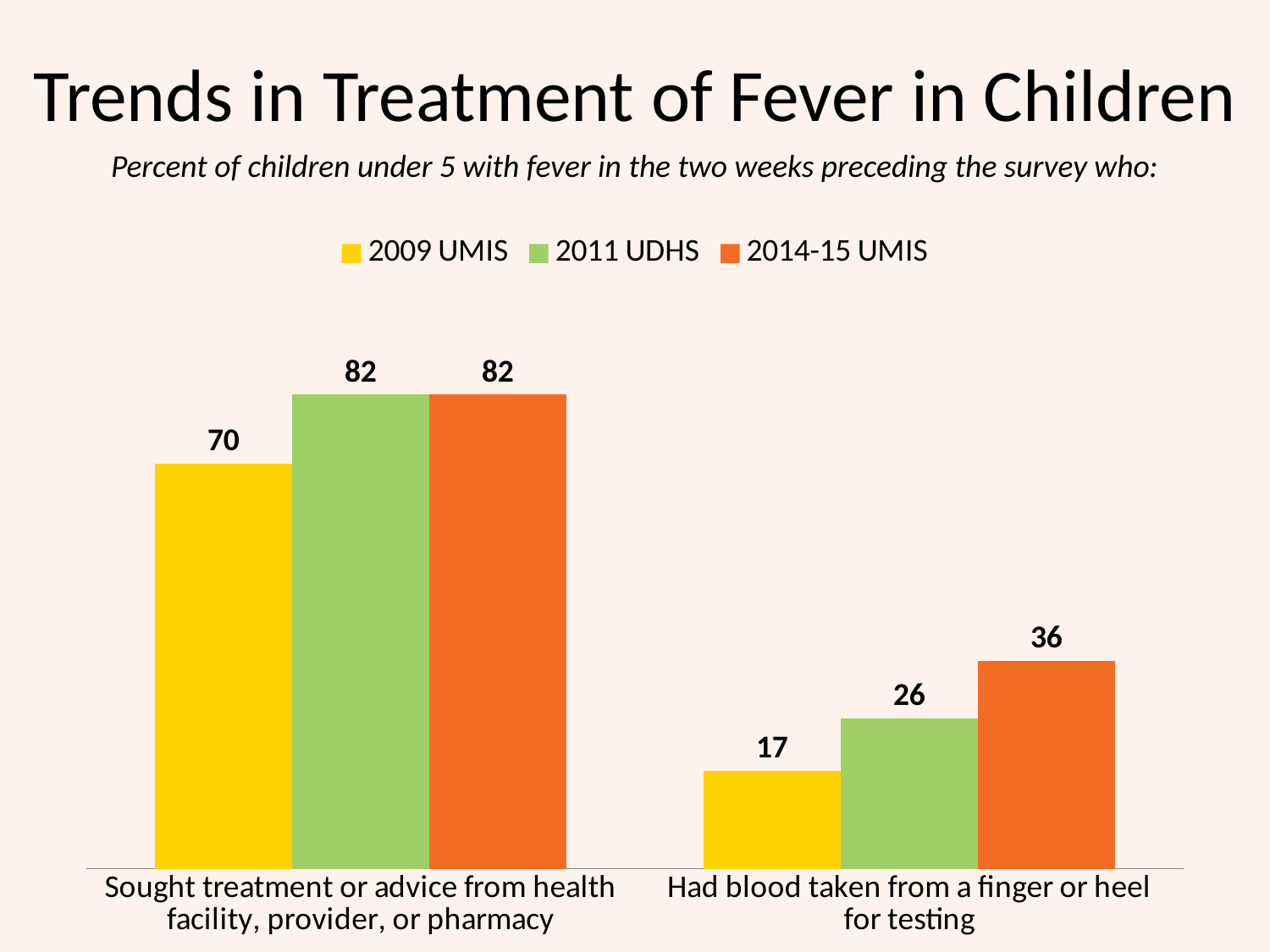

Trends in Treatment of Fever in Children
Percent of children under 5 with fever in the two weeks preceding the survey who:

### Chart

| Category | 2009 UMIS | 2011 UDHS | 2014-15 UMIS |
|---|---|---|---|
| Sought treatment or advice from health facility, provider, or pharmacy | 70.0 | 82.0 | 82.0 |
| Had blood taken from a finger or heel for testing | 17.0 | 26.0 | 36.0 |